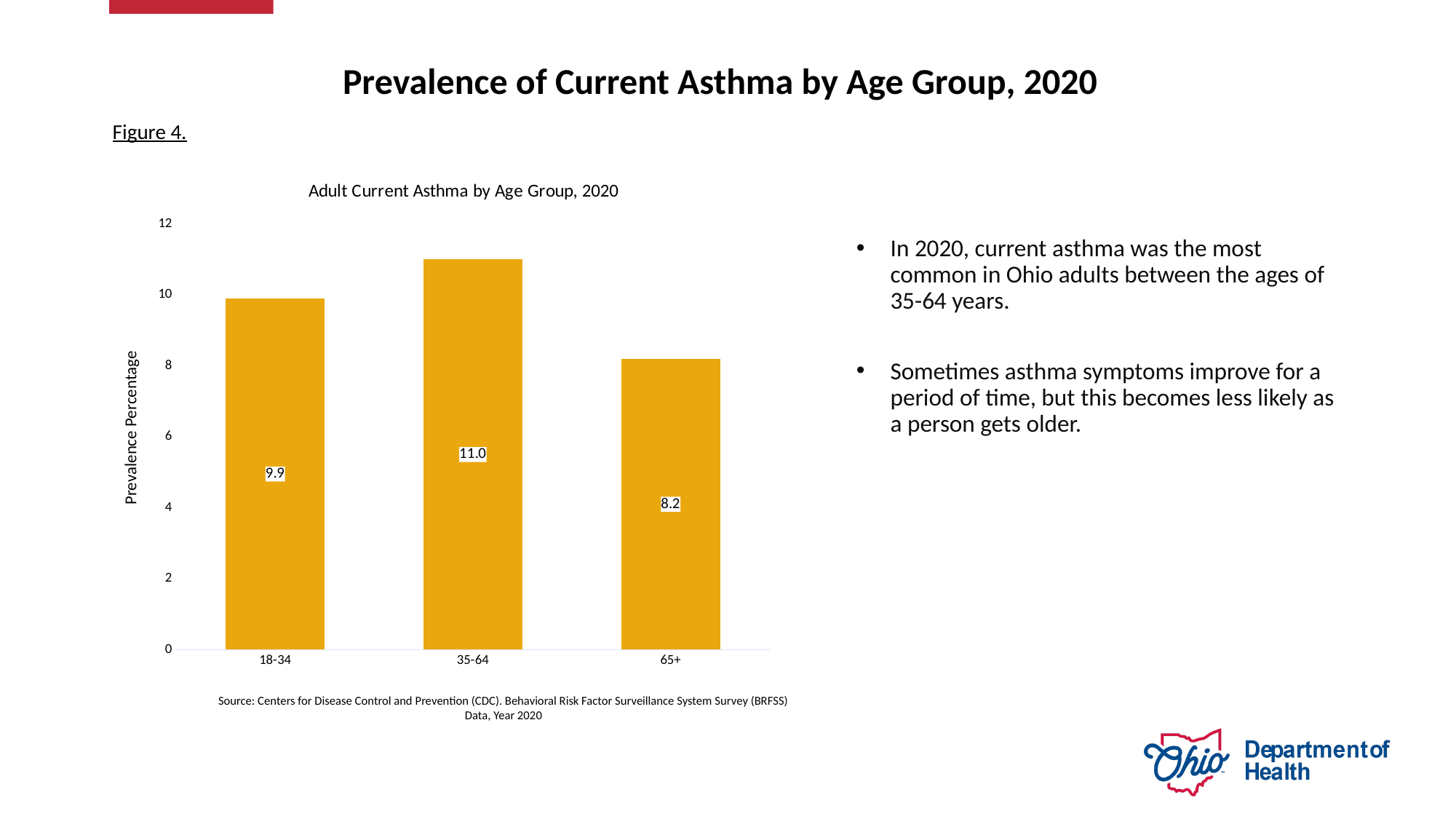

# Prevalence of Current Asthma by Age Group, 2020
Figure 4.

### Chart: Adult Current Asthma by Age Group, 2020

| Category | Current Asthma |
|---|---|
| 18-34 | 9.9 |
| 35-64 | 11.0 |
| 65+ | 8.2 |
In 2020, current asthma was the most common in Ohio adults between the ages of 35-64 years.

Sometimes asthma symptoms improve for a period of time, but this becomes less likely as a person gets older.

Prevalence Percentage
Source: Centers for Disease Control and Prevention (CDC). Behavioral Risk Factor Surveillance System Survey (BRFSS) Data, Year 2020